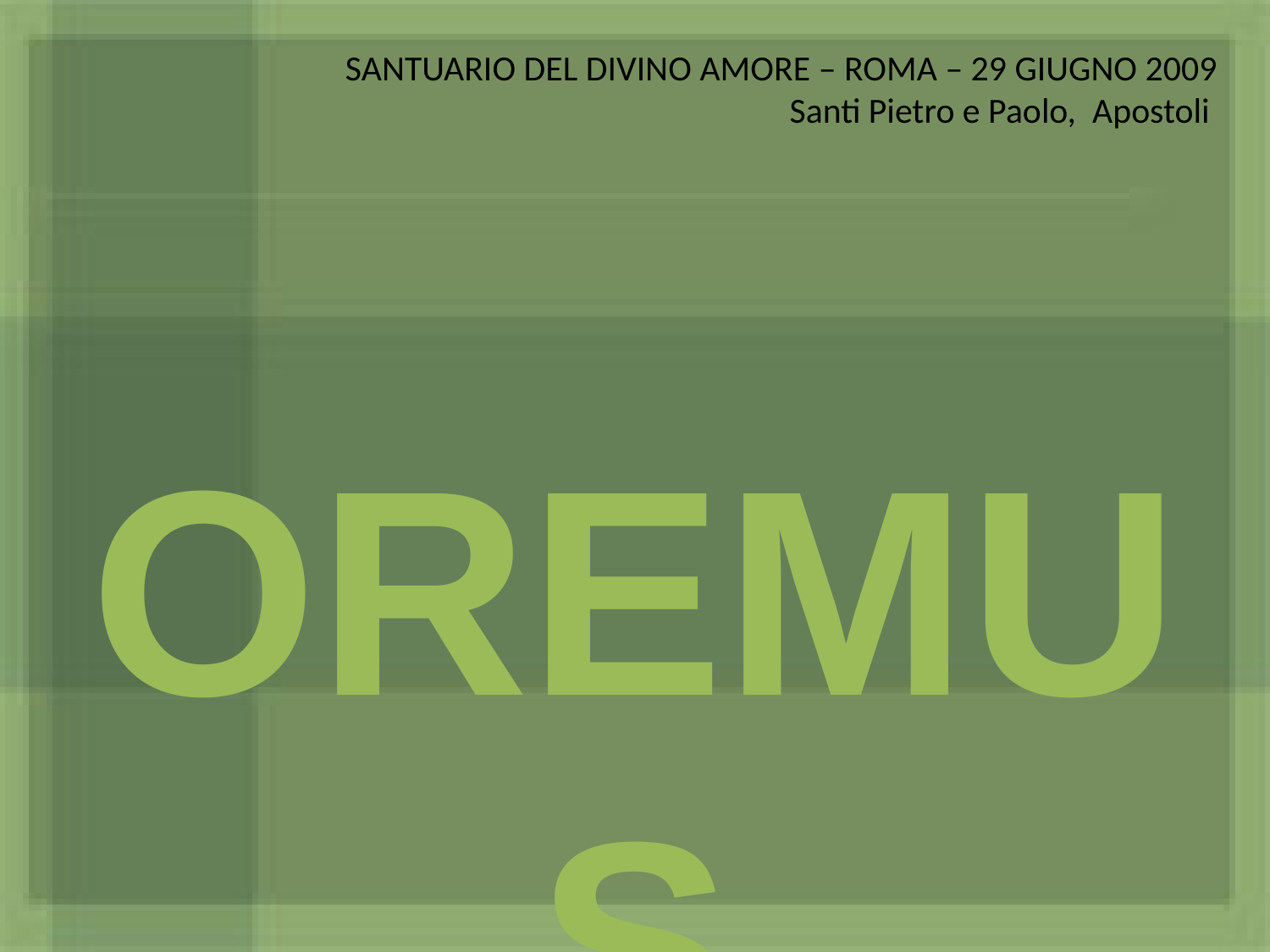

SANTUARIO DEL DIVINO AMORE – ROMA – 29 GIUGNO 2009
Santi Pietro e Paolo,  Apostoli
OREMUS